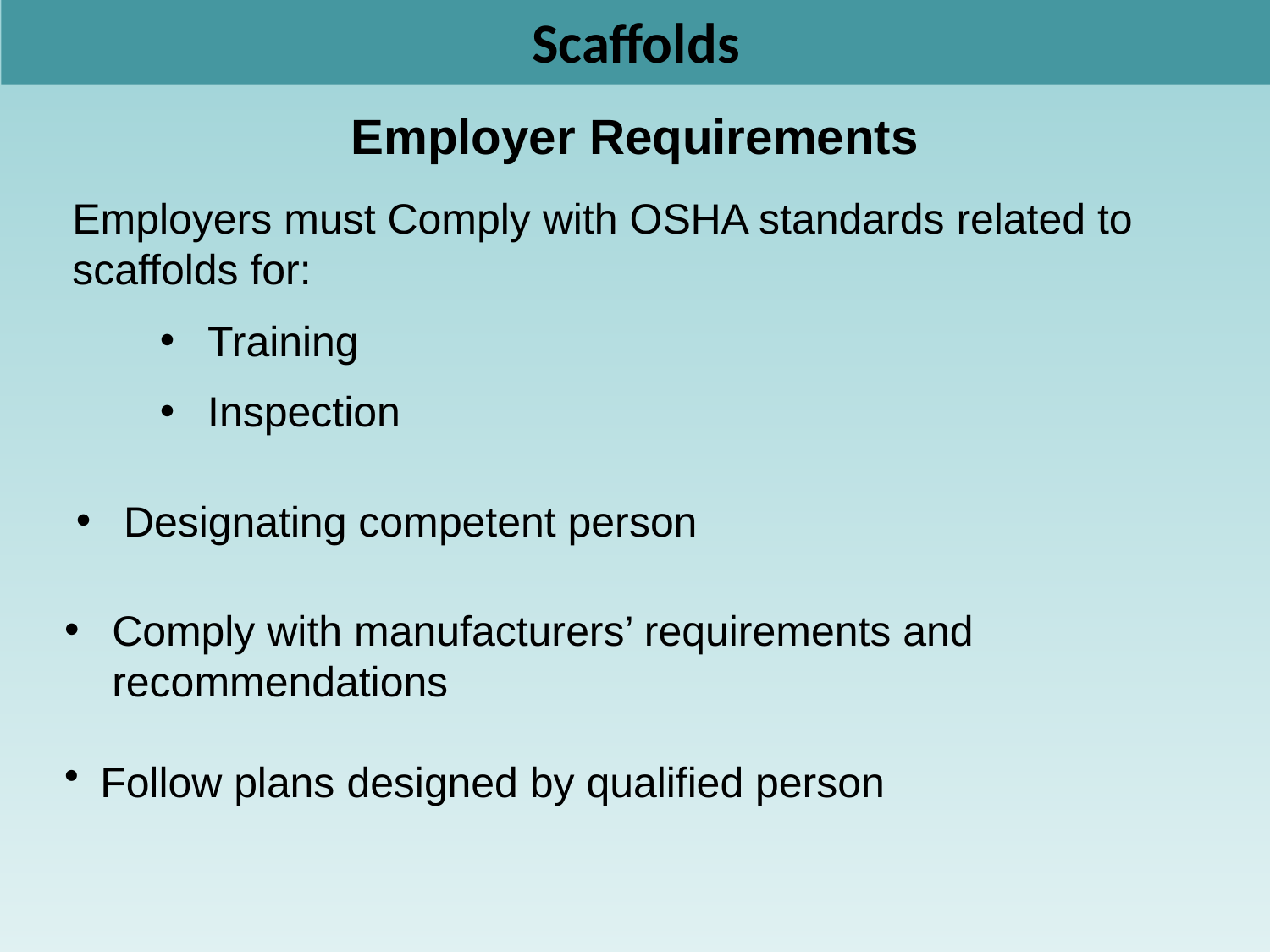

Scaffolds
# Employer Requirements
Employers must Comply with OSHA standards related to scaffolds for:
Training
Inspection
Designating competent person
Comply with manufacturers’ requirements and recommendations
Follow plans designed by qualified person